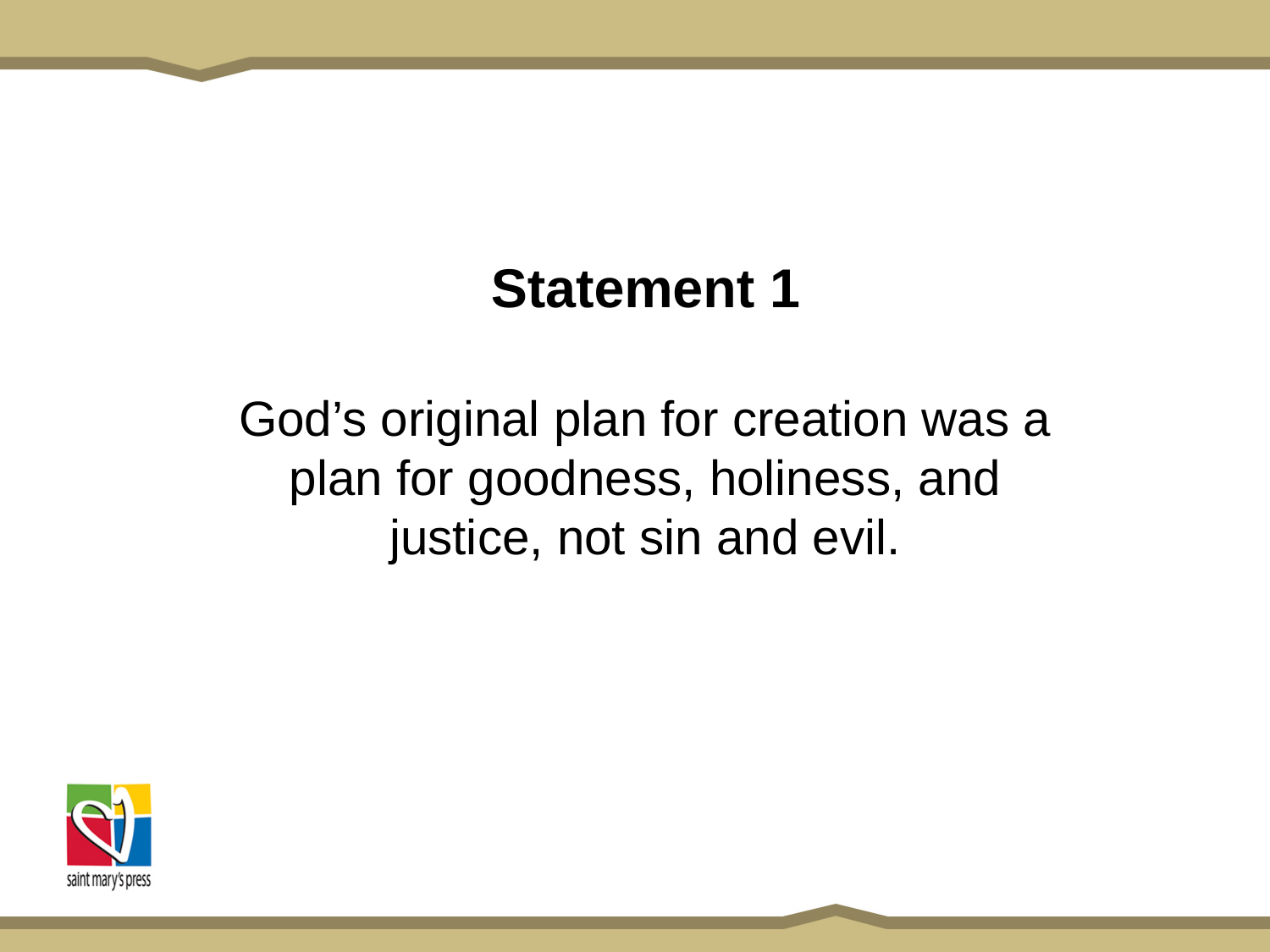

# Statement 1
God’s original plan for creation was a plan for goodness, holiness, and justice, not sin and evil.